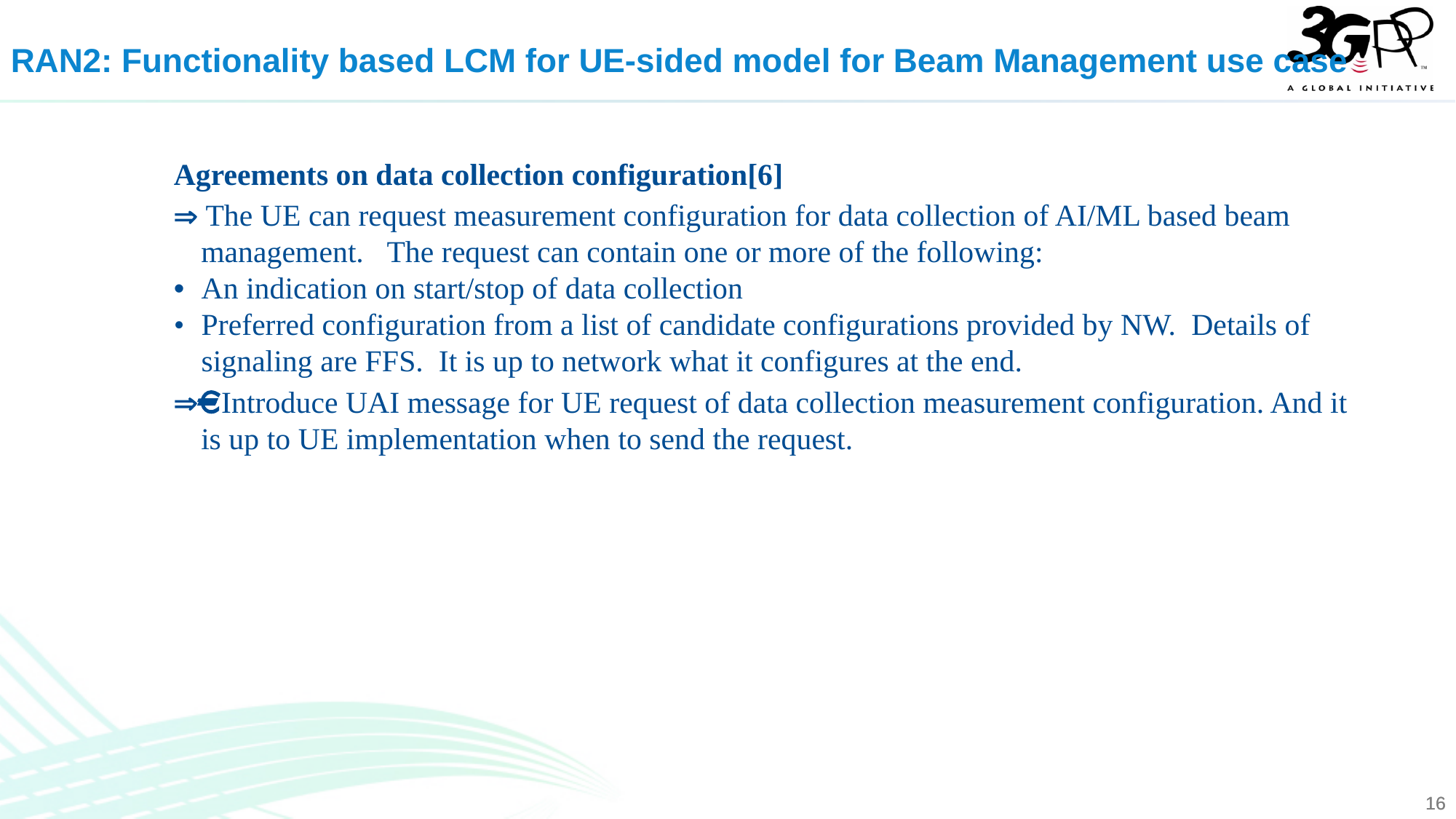

RAN2: Functionality based LCM for UE-sided model for Beam Management use case
Agreements on data collection configuration[6]
⇒ The UE can request measurement configuration for data collection of AI/ML based beam management.   The request can contain one or more of the following:
•	An indication on start/stop of data collection
•	Preferred configuration from a list of candidate configurations provided by NW.  Details of signaling are FFS.  It is up to network what it configures at the end.
⇒ Introduce UAI message for UE request of data collection measurement configuration. And it is up to UE implementation when to send the request.